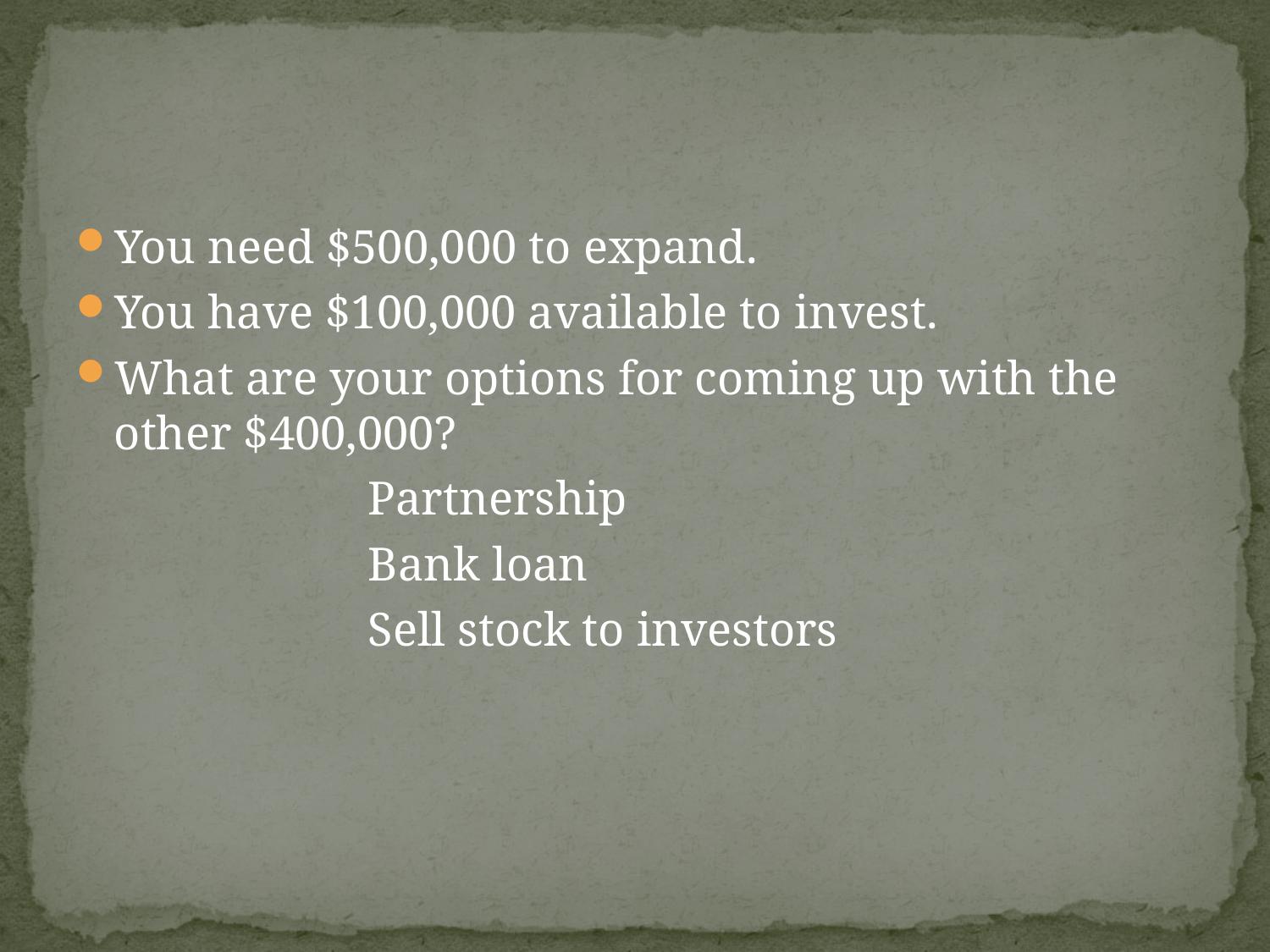

#
You need $500,000 to expand.
You have $100,000 available to invest.
What are your options for coming up with the other $400,000?
			Partnership
			Bank loan
			Sell stock to investors